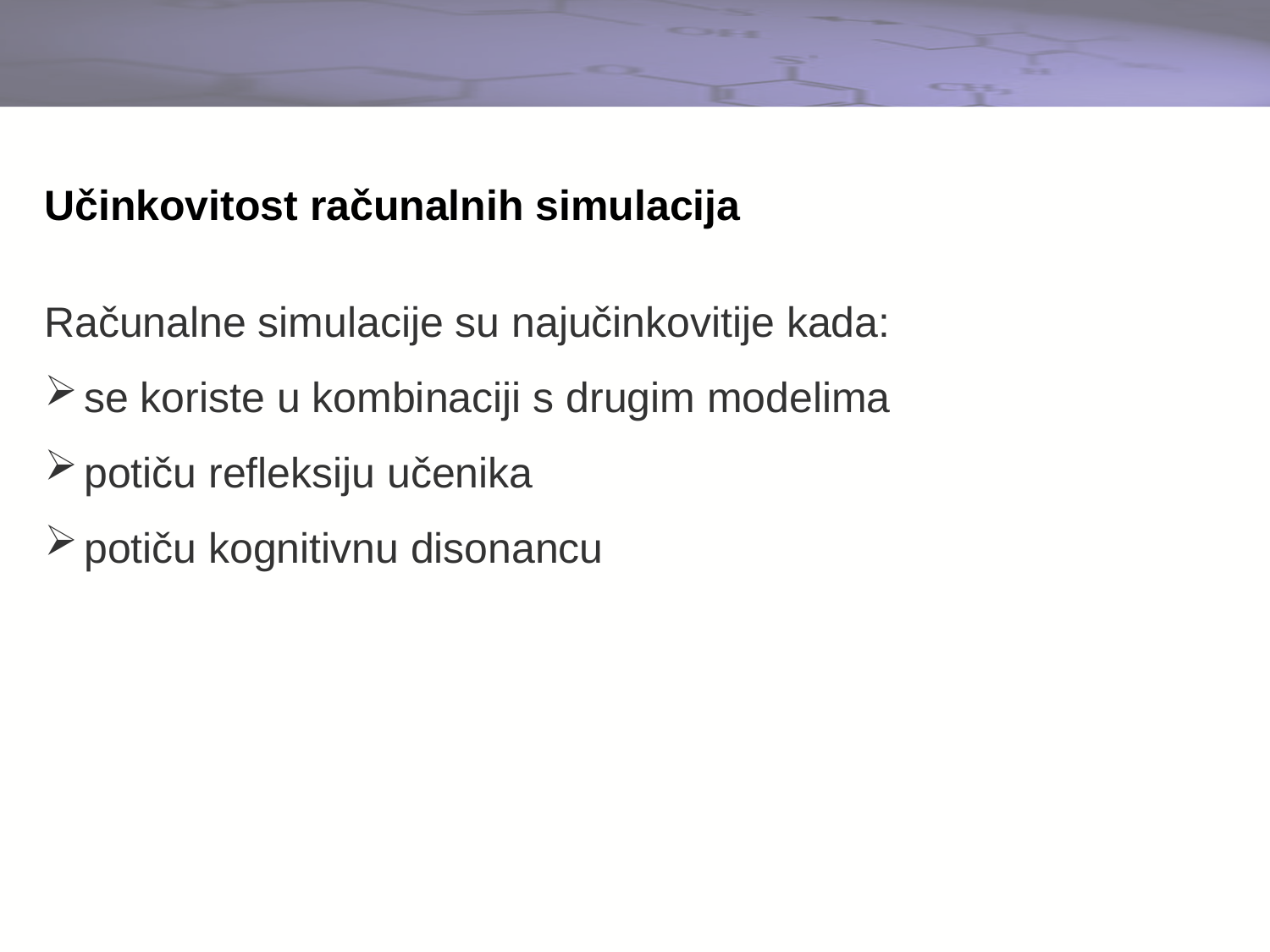

Učinkovitost računalnih simulacija

Računalne simulacije su najučinkovitije kada:
se koriste u kombinaciji s drugim modelima
potiču refleksiju učenika
potiču kognitivnu disonancu